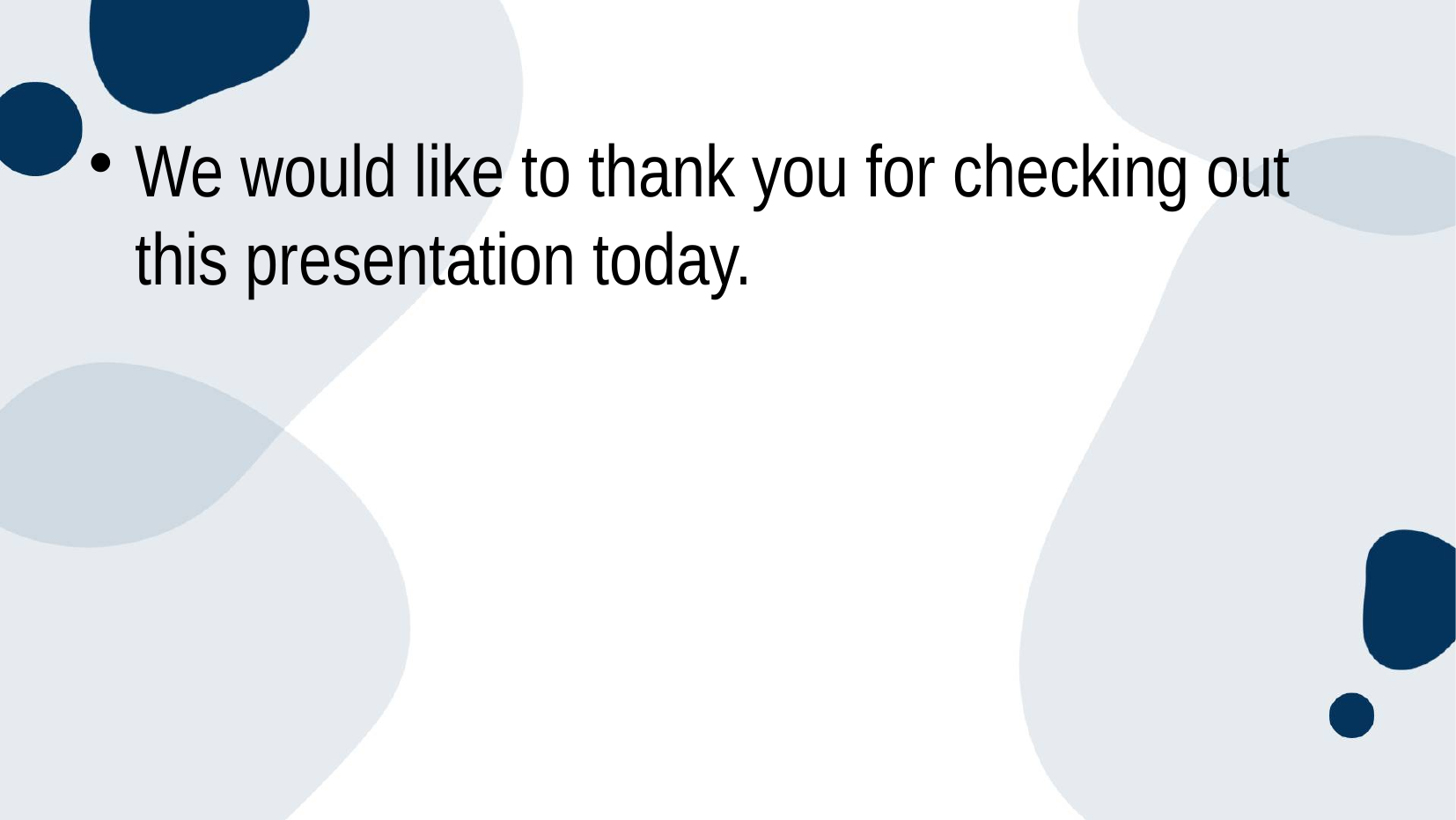

# We would like to thank you for checking out this presentation today.